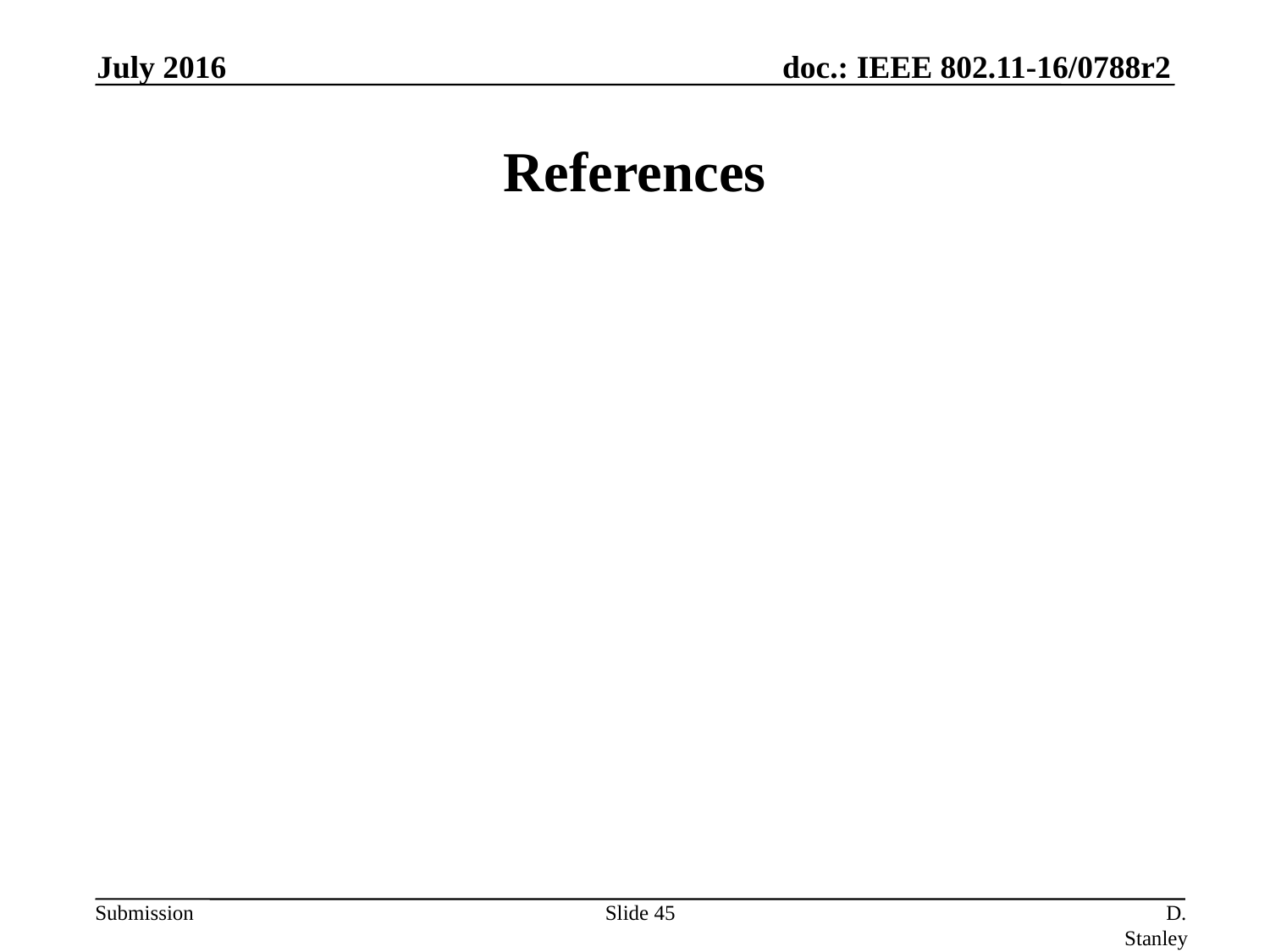

July 2016
# References

Slide 45
D. Stanley, HP Enterprise